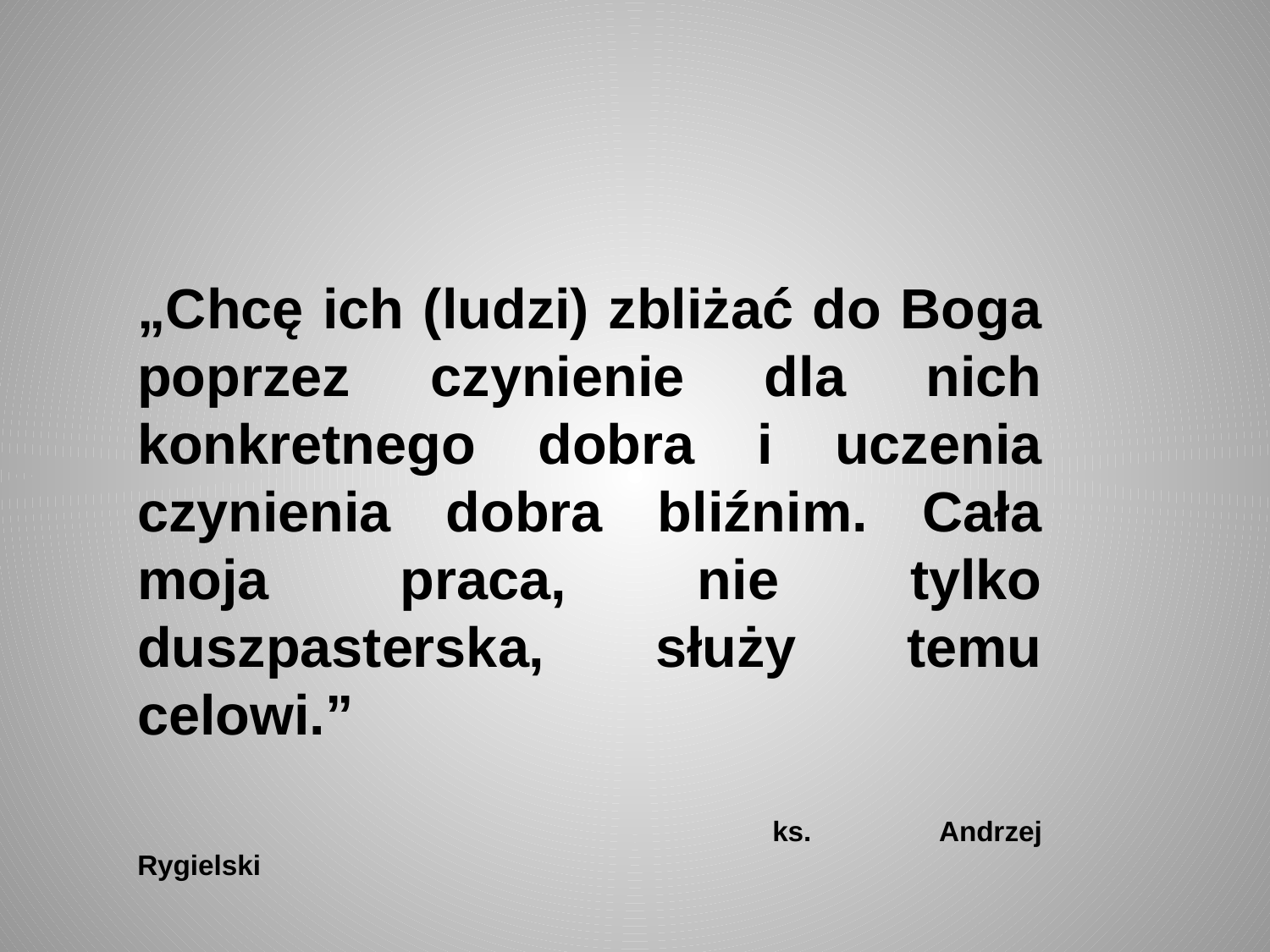

„Chcę ich (ludzi) zbliżać do Boga poprzez czynienie dla nich konkretnego dobra i uczenia czynienia dobra bliźnim. Cała moja praca, nie tylko duszpasterska, służy temu celowi.”

					ks. Andrzej Rygielski